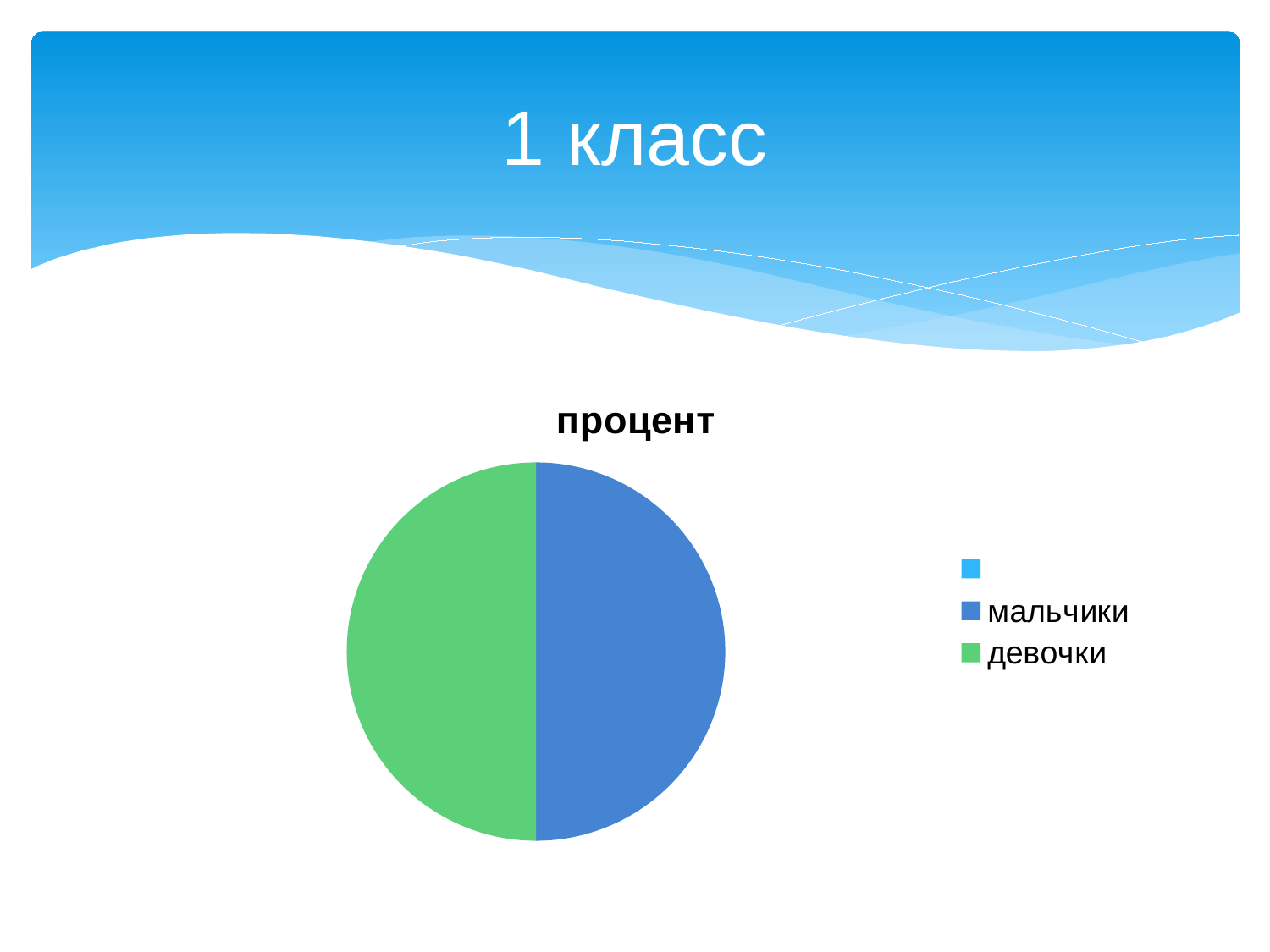

# 1 класс

### Chart:

| Category | процент |
|---|---|
|  | None |
| мальчики | 50.0 |
| девочки | 50.0 |